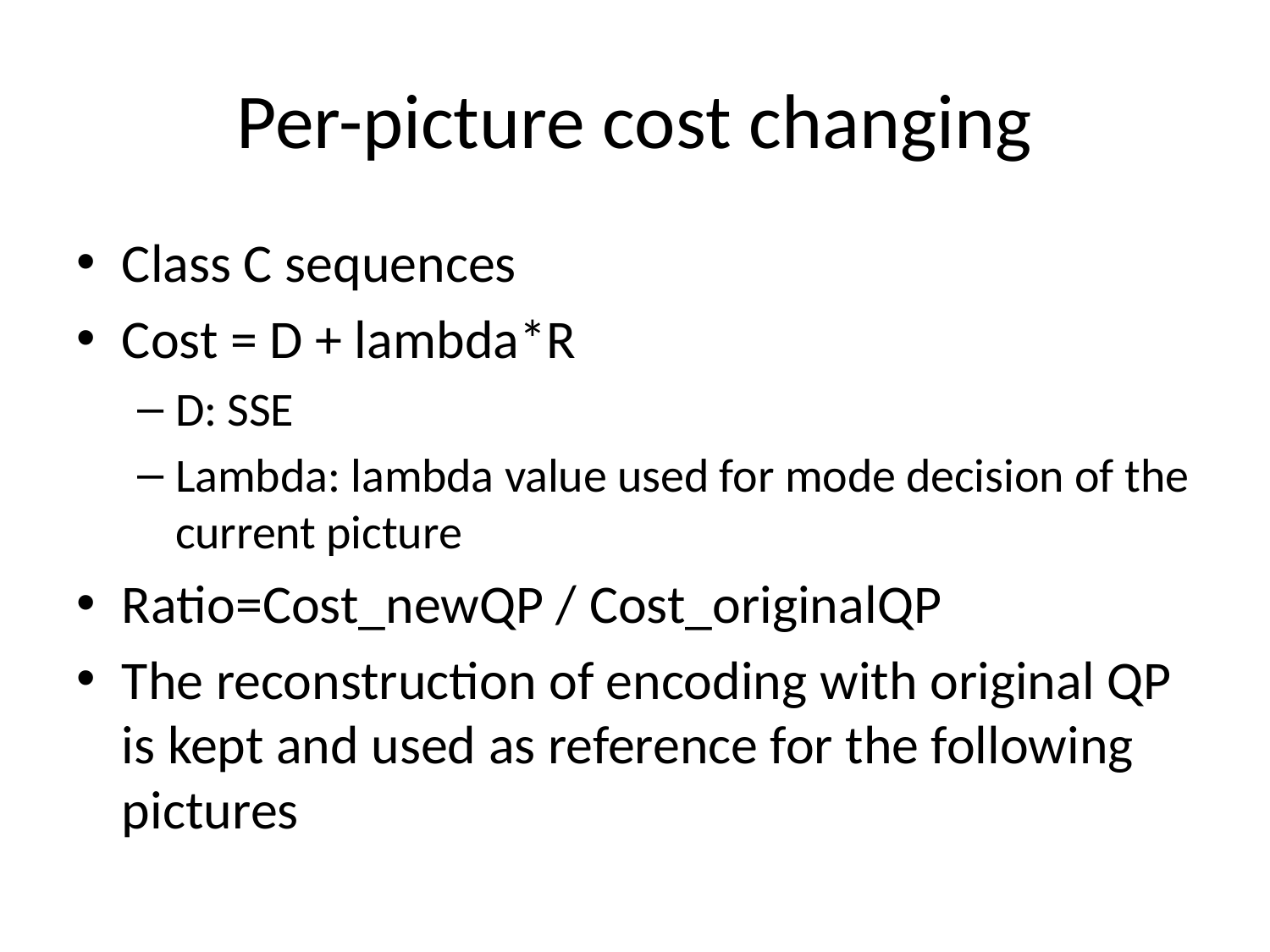

# Per-picture cost changing
Class C sequences
Cost = D + lambda*R
D: SSE
Lambda: lambda value used for mode decision of the current picture
Ratio=Cost_newQP / Cost_originalQP
The reconstruction of encoding with original QP is kept and used as reference for the following pictures